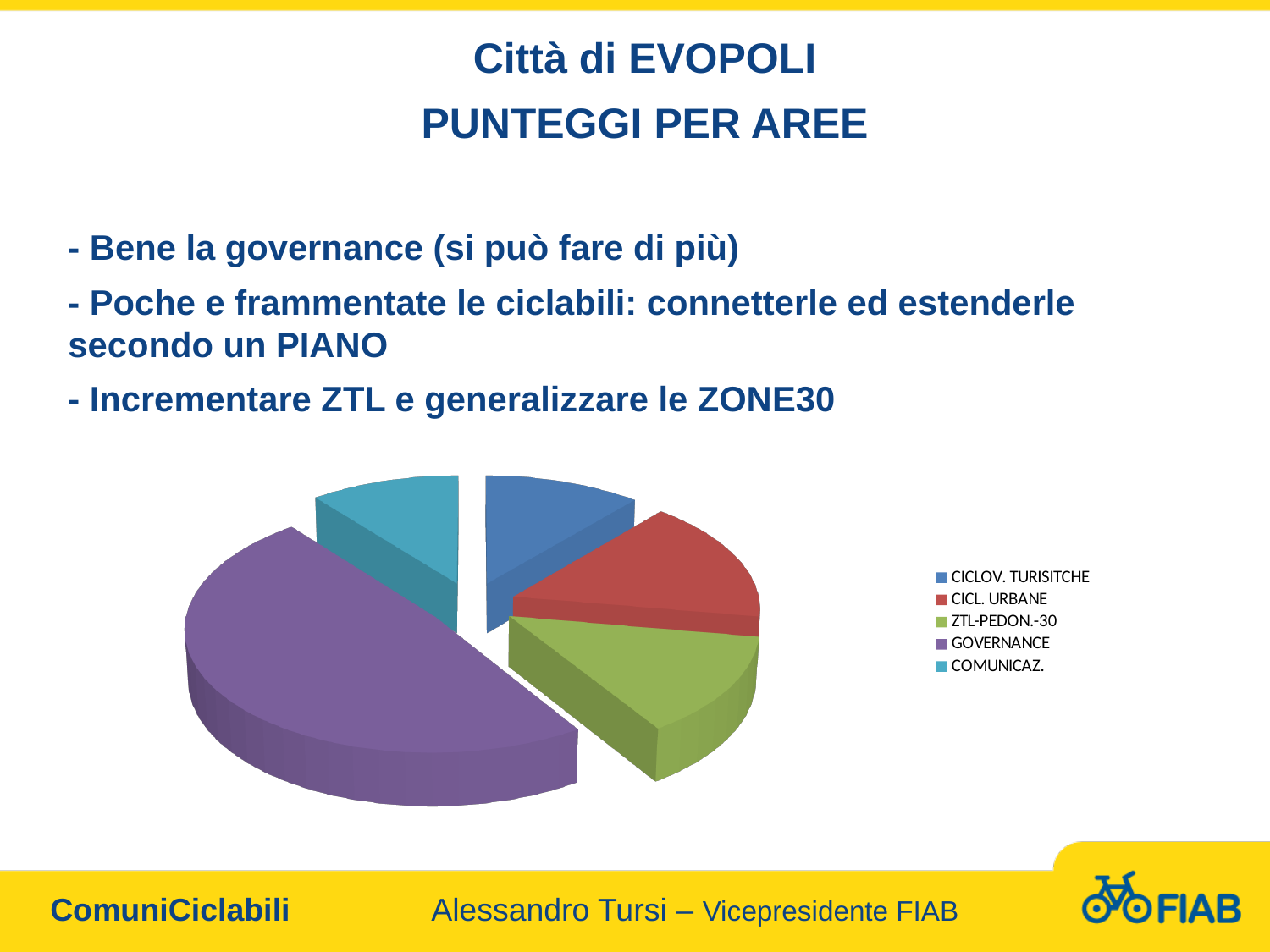

Città di EVOPOLI
PUNTEGGI PER AREE

- Bene la governance (si può fare di più)
- Poche e frammentate le ciclabili: connetterle ed estenderle secondo un PIANO
- Incrementare ZTL e generalizzare le ZONE30

[unsupported chart]

ComuniCiclabili 		Alessandro Tursi – Vicepresidente FIAB